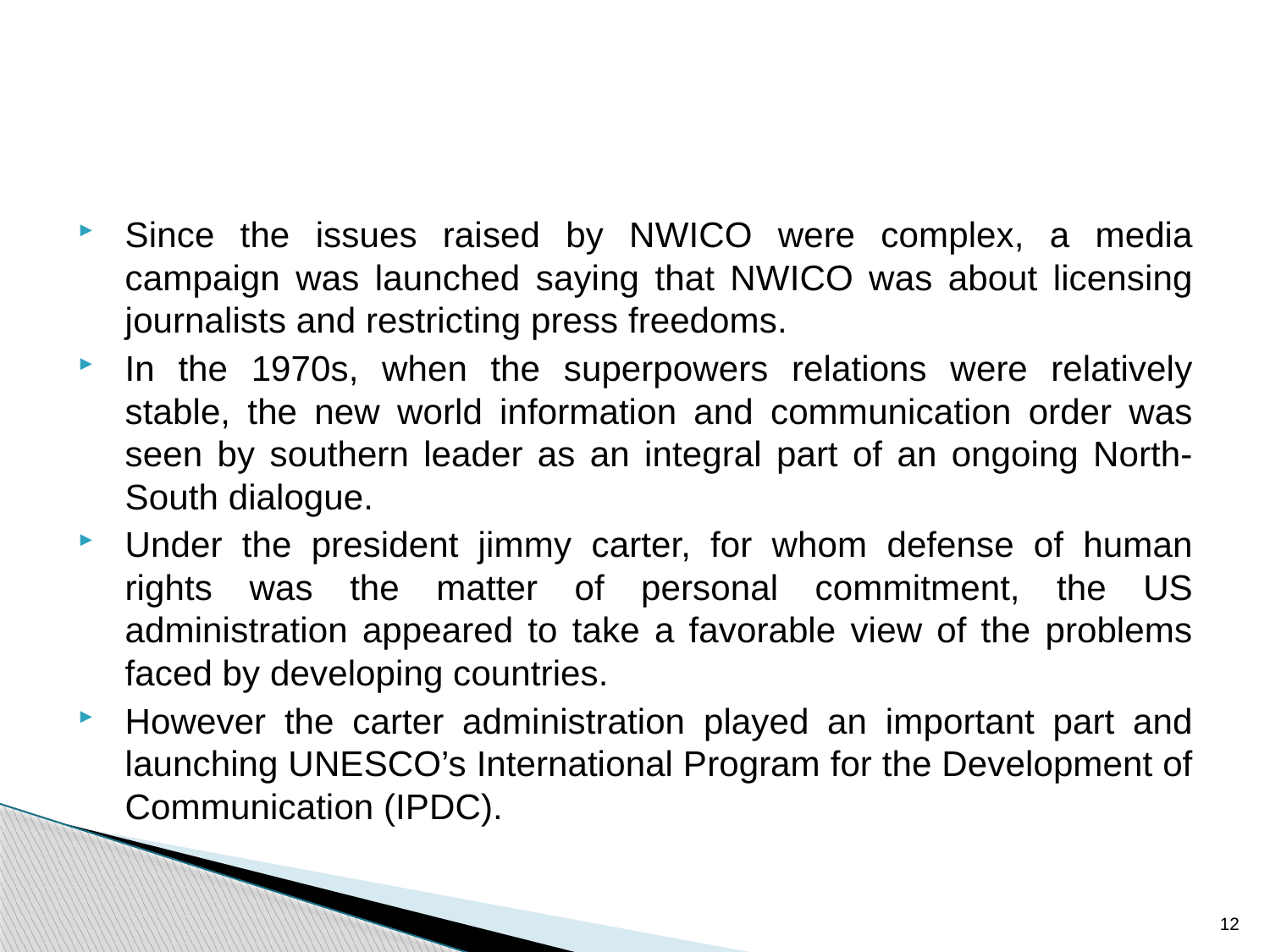

#
Since the issues raised by NWICO were complex, a media campaign was launched saying that NWICO was about licensing journalists and restricting press freedoms.
In the 1970s, when the superpowers relations were relatively stable, the new world information and communication order was seen by southern leader as an integral part of an ongoing North- South dialogue.
Under the president jimmy carter, for whom defense of human rights was the matter of personal commitment, the US administration appeared to take a favorable view of the problems faced by developing countries.
However the carter administration played an important part and launching UNESCO’s International Program for the Development of Communication (IPDC).

12